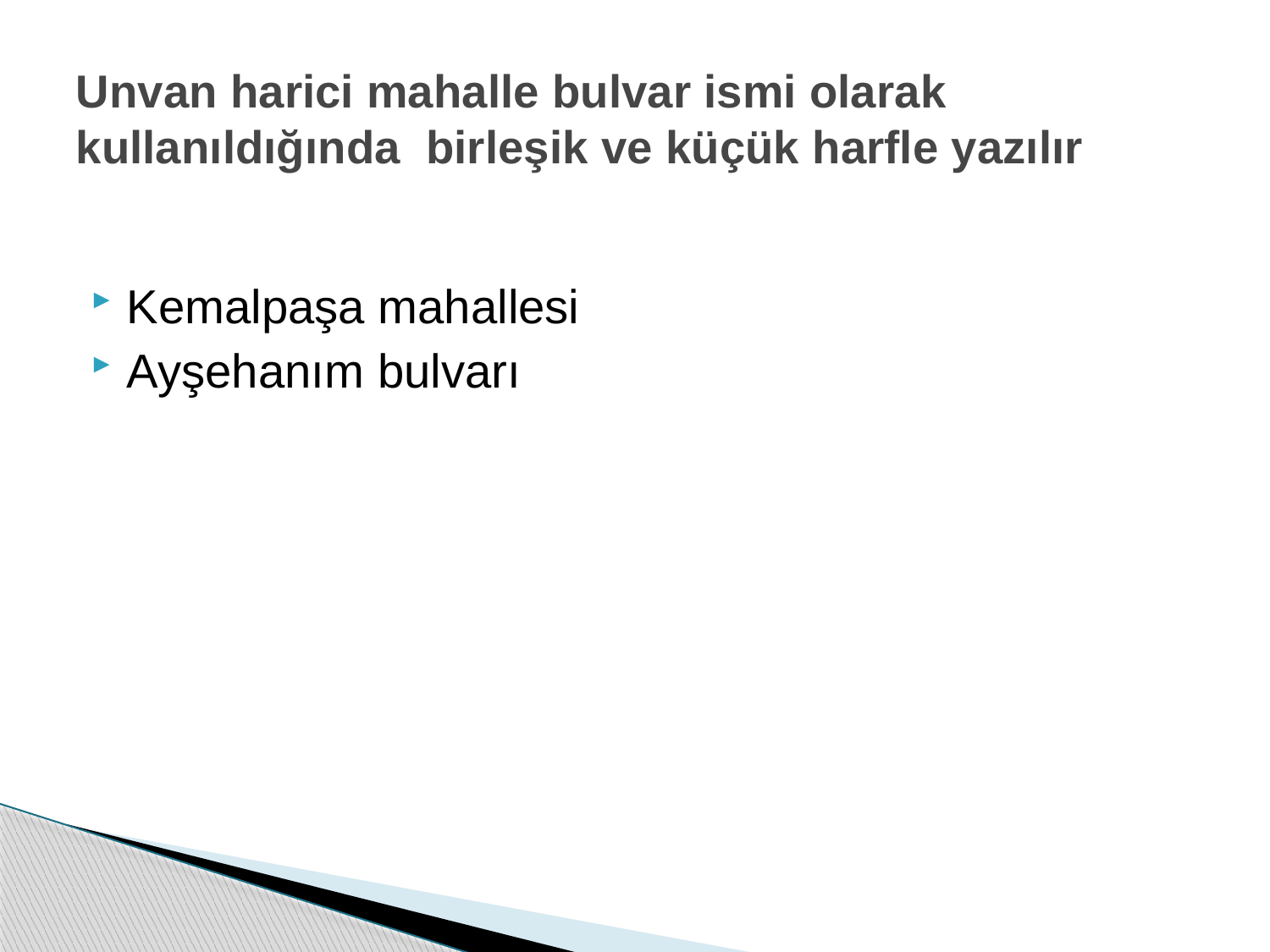

# Unvan harici mahalle bulvar ismi olarak kullanıldığında  birleşik ve küçük harfle yazılır

Kemalpaşa mahallesi
Ayşehanım bulvarı